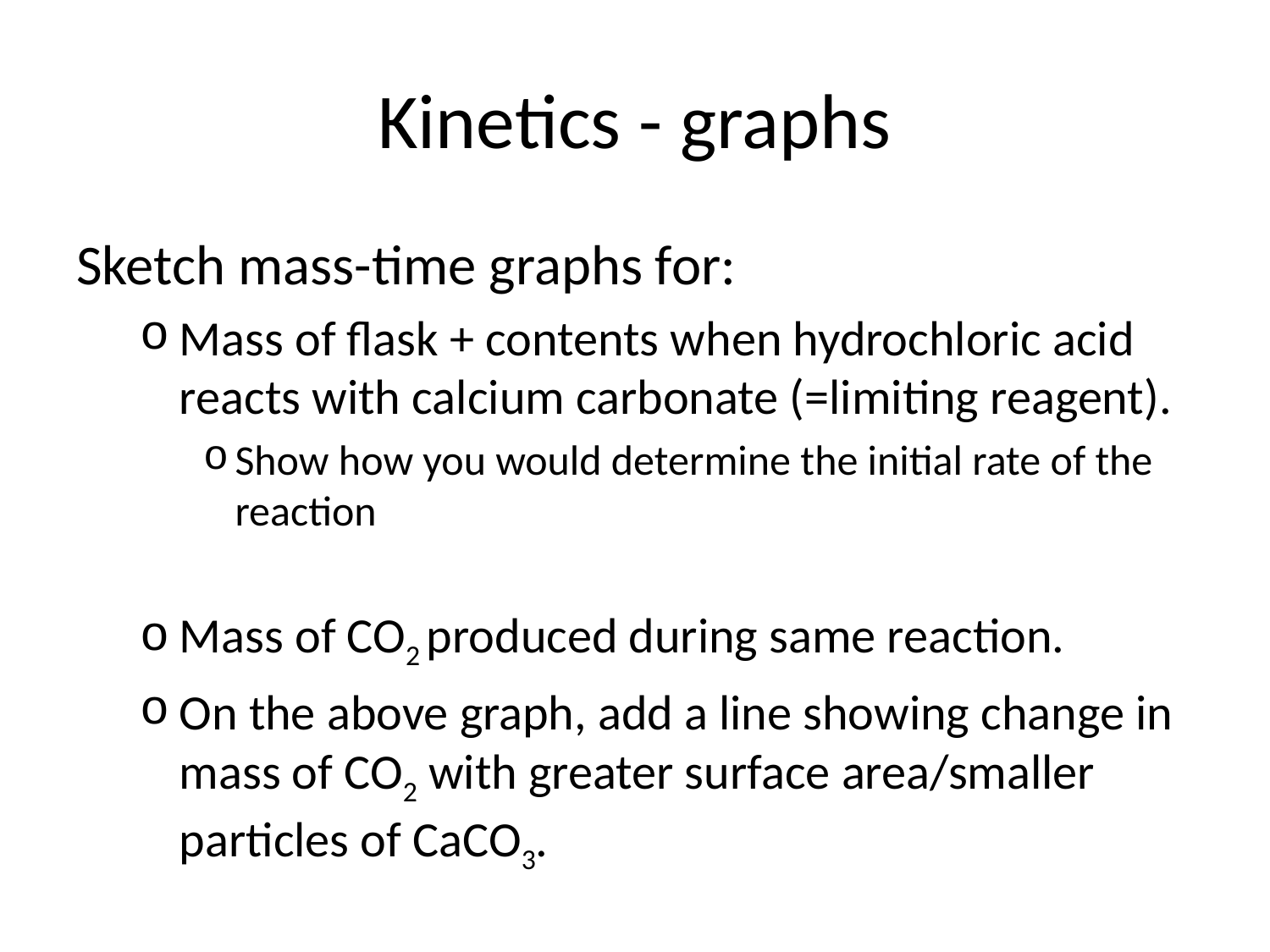

# Kinetics - graphs
Sketch mass-time graphs for:
Mass of flask + contents when hydrochloric acid reacts with calcium carbonate (=limiting reagent).
Show how you would determine the initial rate of the reaction

Mass of CO2 produced during same reaction.
On the above graph, add a line showing change in mass of CO2 with greater surface area/smaller particles of CaCO3.